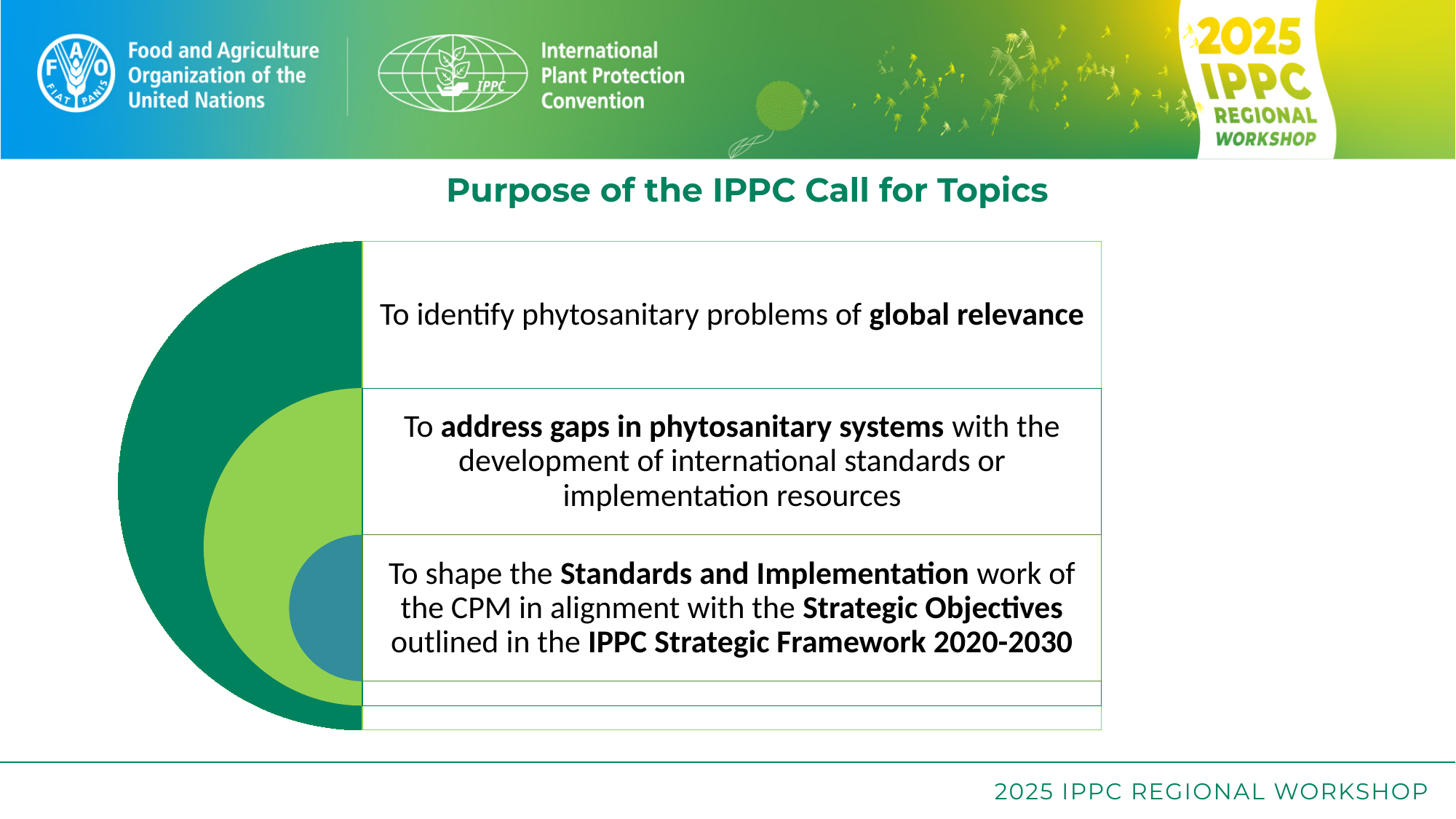

# Purpose of the IPPC Call for Topics
To identify phytosanitary problems of global relevance
To address gaps in phytosanitary systems with the development of international standards or implementation resources
To shape the Standards and Implementation work of the CPM in alignment with the Strategic Objectives outlined in the IPPC Strategic Framework 2020-2030